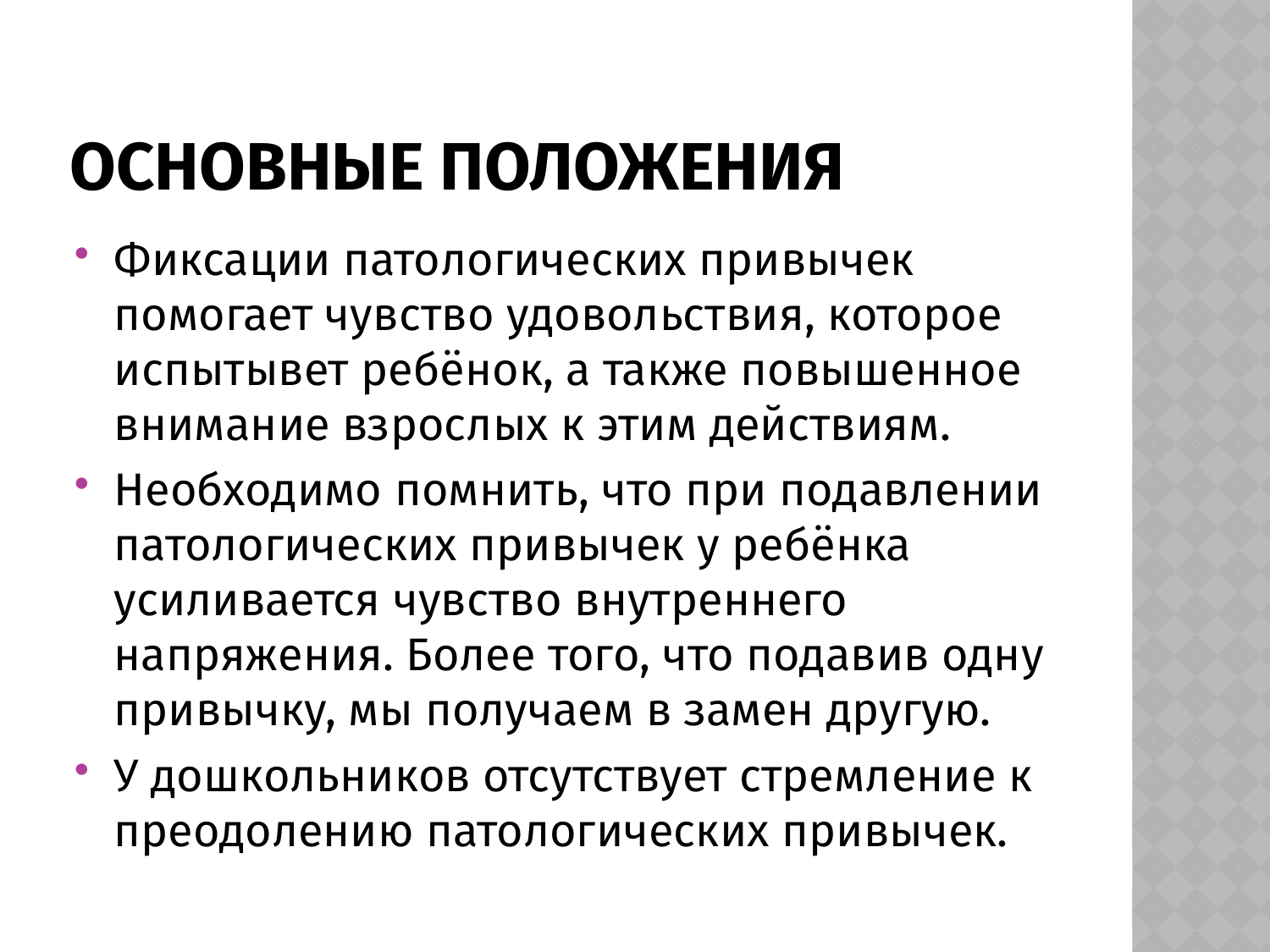

# Основные положения
Фиксации патологических привычек помогает чувство удовольствия, которое испытывет ребёнок, а также повышенное внимание взрослых к этим действиям.
Необходимо помнить, что при подавлении патологических привычек у ребёнка усиливается чувство внутреннего напряжения. Более того, что подавив одну привычку, мы получаем в замен другую.
У дошкольников отсутствует стремление к преодолению патологических привычек.